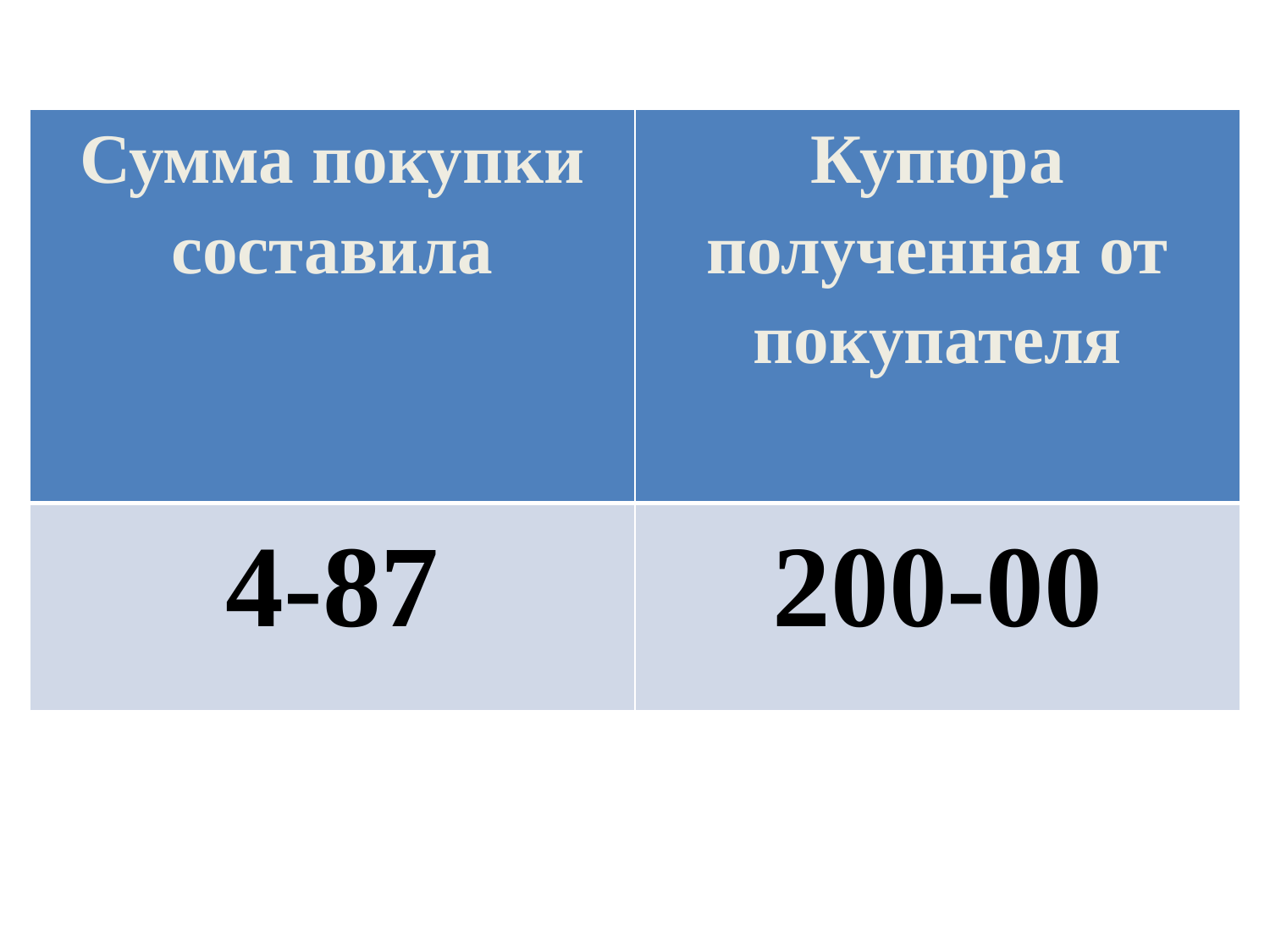

#
| Сумма покупки составила | Купюра полученная от покупателя |
| --- | --- |
| 4-87 | 200-00 |